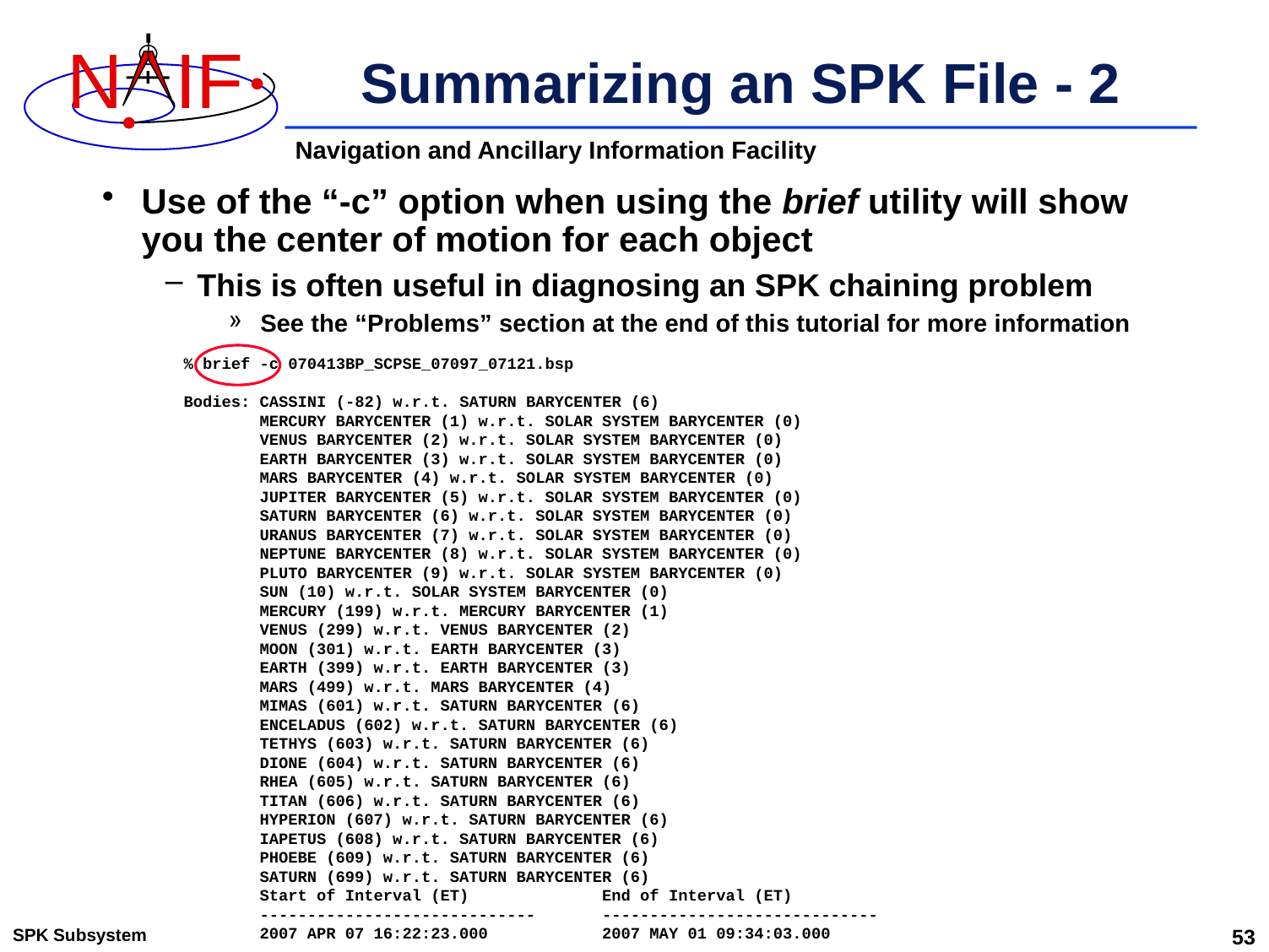

# Summarizing an SPK File - 2
Use of the “-c” option when using the brief utility will show you the center of motion for each object
This is often useful in diagnosing an SPK chaining problem
See the “Problems” section at the end of this tutorial for more information

% brief -c 070413BP_SCPSE_07097_07121.bsp

Bodies: CASSINI (-82) w.r.t. SATURN BARYCENTER (6)
        MERCURY BARYCENTER (1) w.r.t. SOLAR SYSTEM BARYCENTER (0)
        VENUS BARYCENTER (2) w.r.t. SOLAR SYSTEM BARYCENTER (0)
        EARTH BARYCENTER (3) w.r.t. SOLAR SYSTEM BARYCENTER (0)
        MARS BARYCENTER (4) w.r.t. SOLAR SYSTEM BARYCENTER (0)
        JUPITER BARYCENTER (5) w.r.t. SOLAR SYSTEM BARYCENTER (0)
        SATURN BARYCENTER (6) w.r.t. SOLAR SYSTEM BARYCENTER (0)
        URANUS BARYCENTER (7) w.r.t. SOLAR SYSTEM BARYCENTER (0)
        NEPTUNE BARYCENTER (8) w.r.t. SOLAR SYSTEM BARYCENTER (0)
        PLUTO BARYCENTER (9) w.r.t. SOLAR SYSTEM BARYCENTER (0)
        SUN (10) w.r.t. SOLAR SYSTEM BARYCENTER (0)
        MERCURY (199) w.r.t. MERCURY BARYCENTER (1)
        VENUS (299) w.r.t. VENUS BARYCENTER (2)
        MOON (301) w.r.t. EARTH BARYCENTER (3)
        EARTH (399) w.r.t. EARTH BARYCENTER (3)
        MARS (499) w.r.t. MARS BARYCENTER (4)
        MIMAS (601) w.r.t. SATURN BARYCENTER (6)
        ENCELADUS (602) w.r.t. SATURN BARYCENTER (6)
        TETHYS (603) w.r.t. SATURN BARYCENTER (6)
        DIONE (604) w.r.t. SATURN BARYCENTER (6)
        RHEA (605) w.r.t. SATURN BARYCENTER (6)
        TITAN (606) w.r.t. SATURN BARYCENTER (6)
        HYPERION (607) w.r.t. SATURN BARYCENTER (6)
        IAPETUS (608) w.r.t. SATURN BARYCENTER (6)
        PHOEBE (609) w.r.t. SATURN BARYCENTER (6)
        SATURN (699) w.r.t. SATURN BARYCENTER (6)
        Start of Interval (ET)              End of Interval (ET)
        -----------------------------       -----------------------------
        2007 APR 07 16:22:23.000            2007 MAY 01 09:34:03.000

SPK Subsystem
53